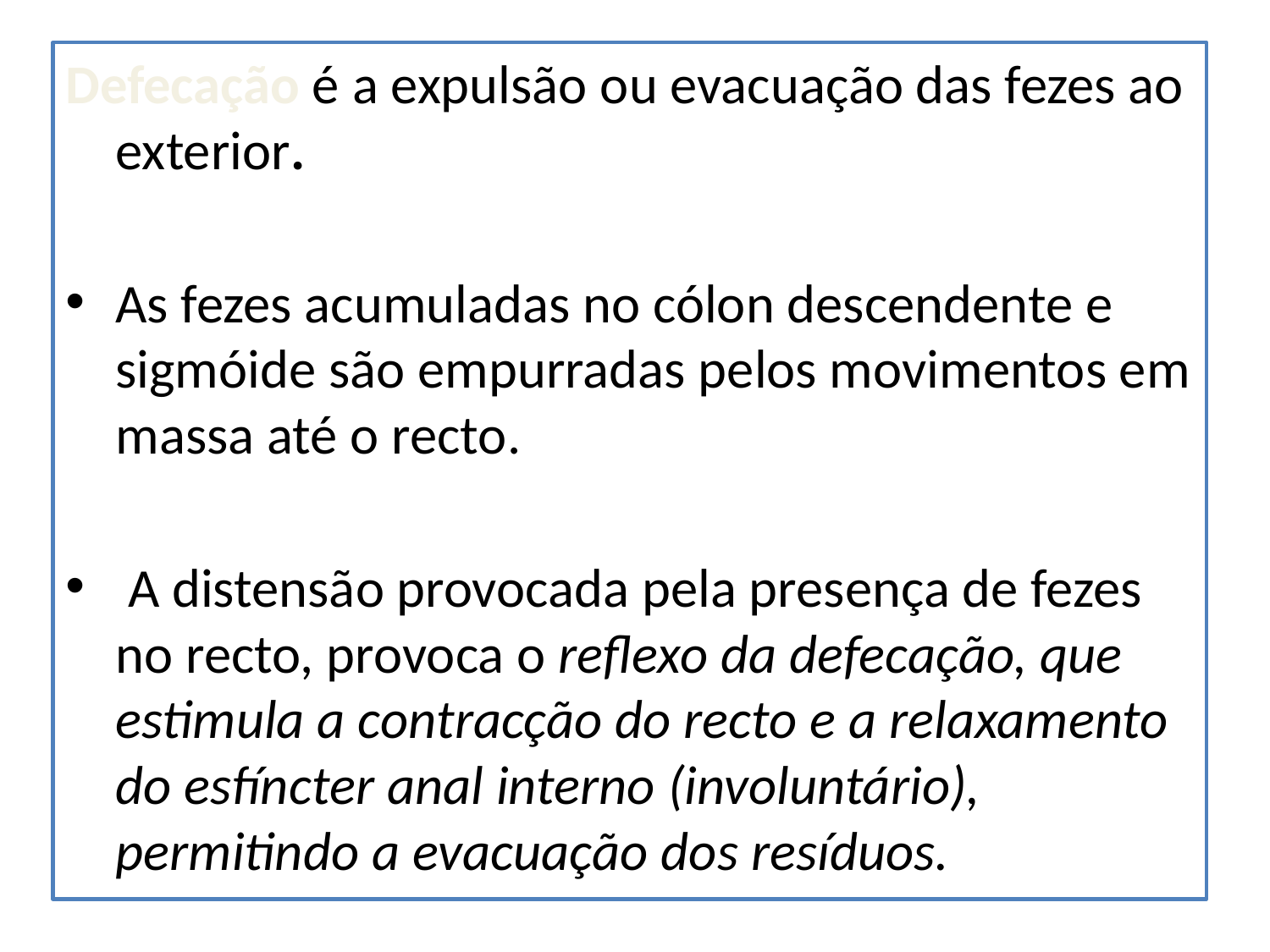

#
Defecação é a expulsão ou evacuação das fezes ao exterior.

As fezes acumuladas no cólon descendente e sigmóide são empurradas pelos movimentos em massa até o recto.

 A distensão provocada pela presença de fezes no recto, provoca o reflexo da defecação, que estimula a contracção do recto e a relaxamento do esfíncter anal interno (involuntário), permitindo a evacuação dos resíduos.